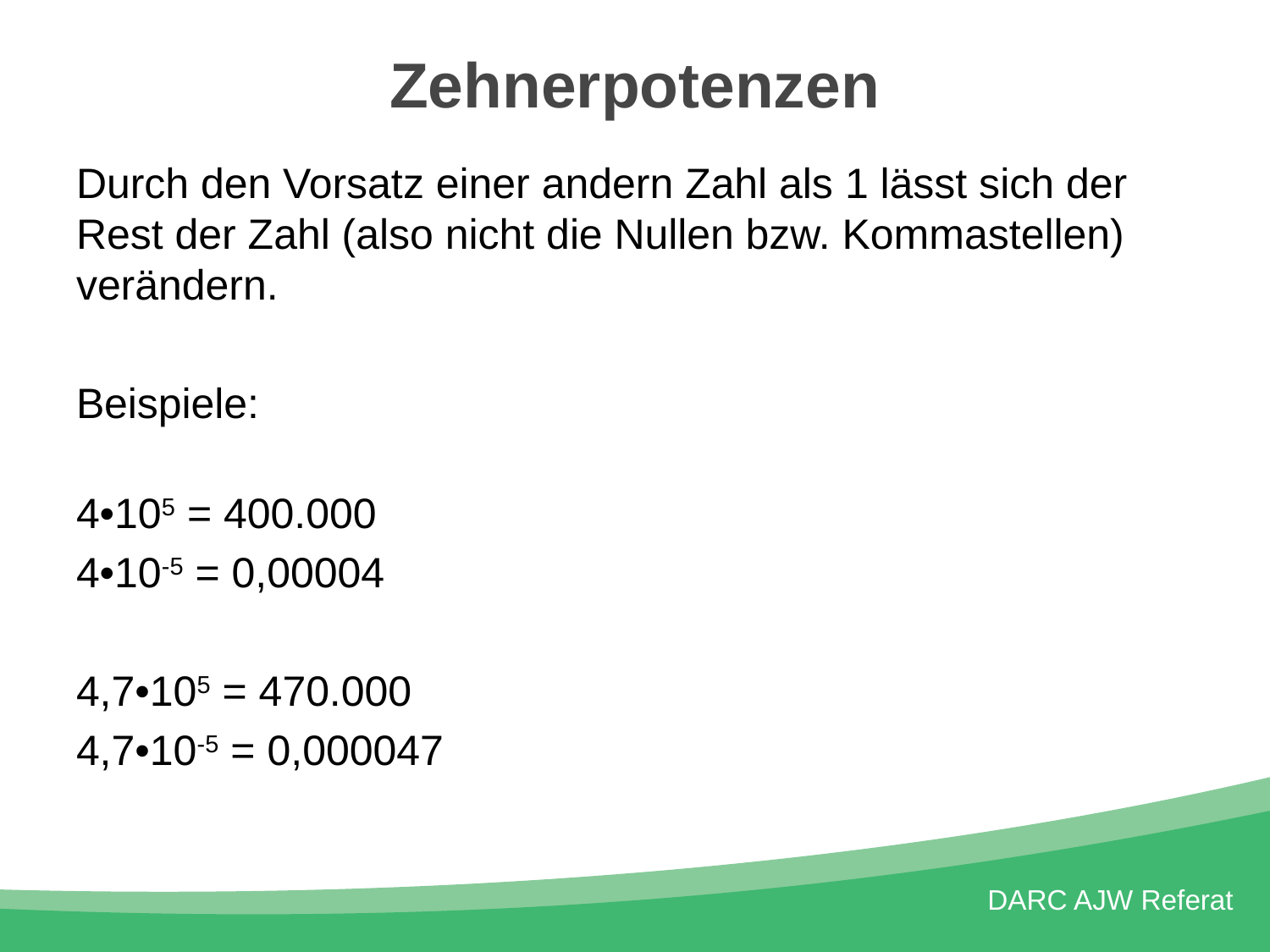

# Zehnerpotenzen
Durch den Vorsatz einer andern Zahl als 1 lässt sich der Rest der Zahl (also nicht die Nullen bzw. Kommastellen) verändern.

Beispiele:
4•105 = 400.000
4•10-5 = 0,00004

4,7•105 = 470.000
4,7•10-5 = 0,000047